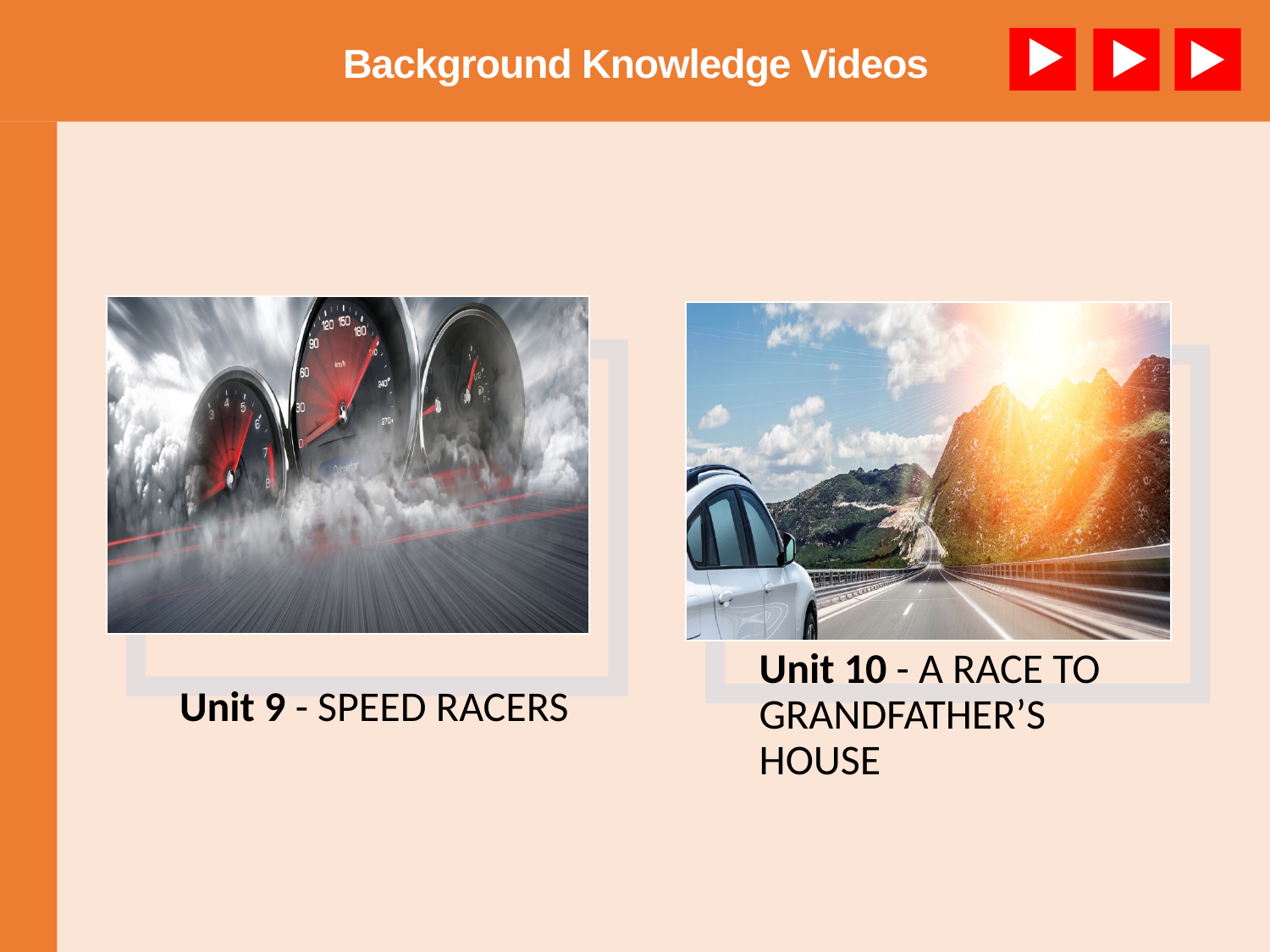

Background Knowledge Videos

Unit 9 - SPEED RACERS

Unit 10 - A RACE TO GRANDFATHER’S HOUSE